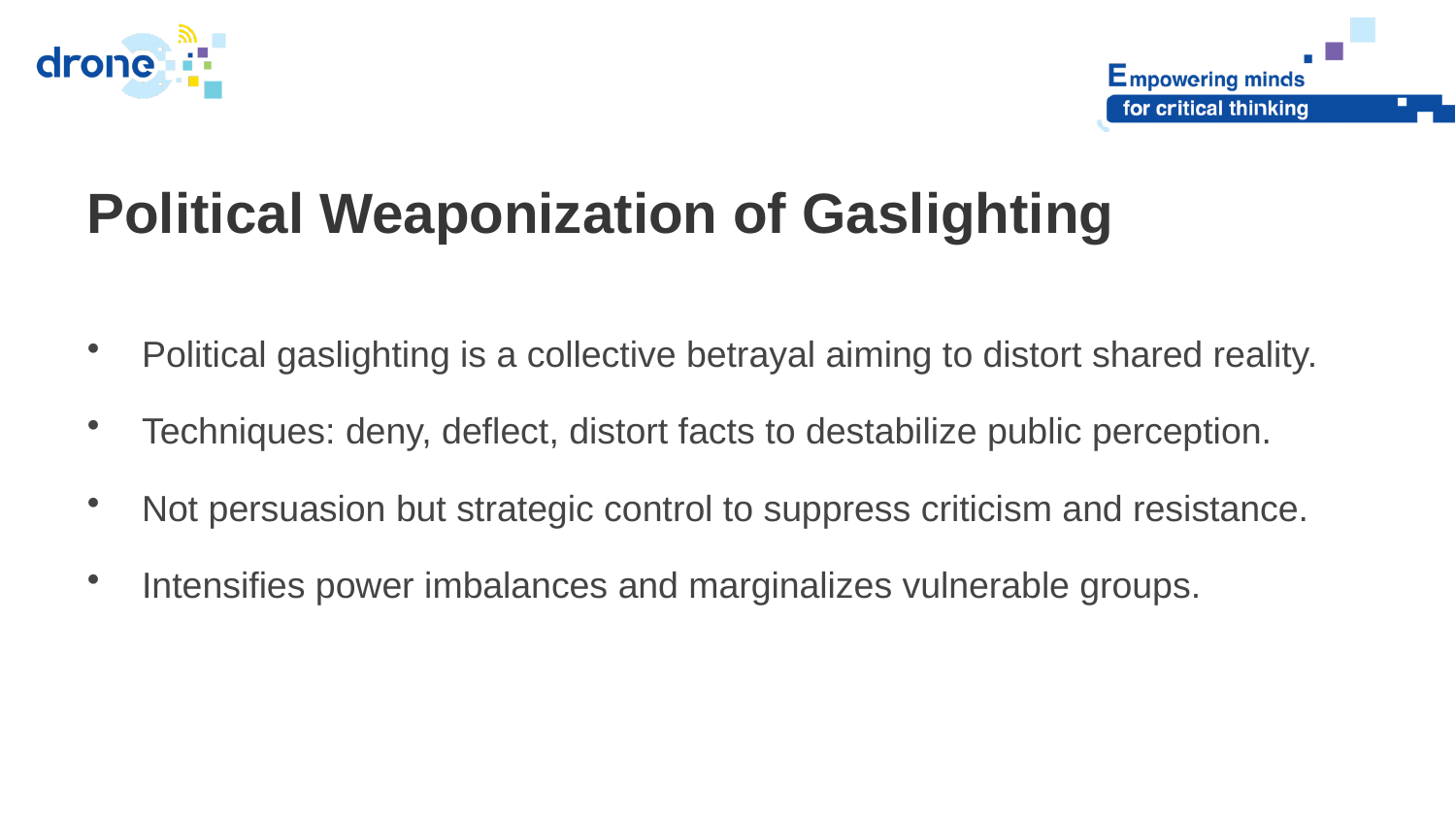

Political Weaponization of Gaslighting
Political gaslighting is a collective betrayal aiming to distort shared reality.
Techniques: deny, deflect, distort facts to destabilize public perception.
Not persuasion but strategic control to suppress criticism and resistance.
Intensifies power imbalances and marginalizes vulnerable groups.